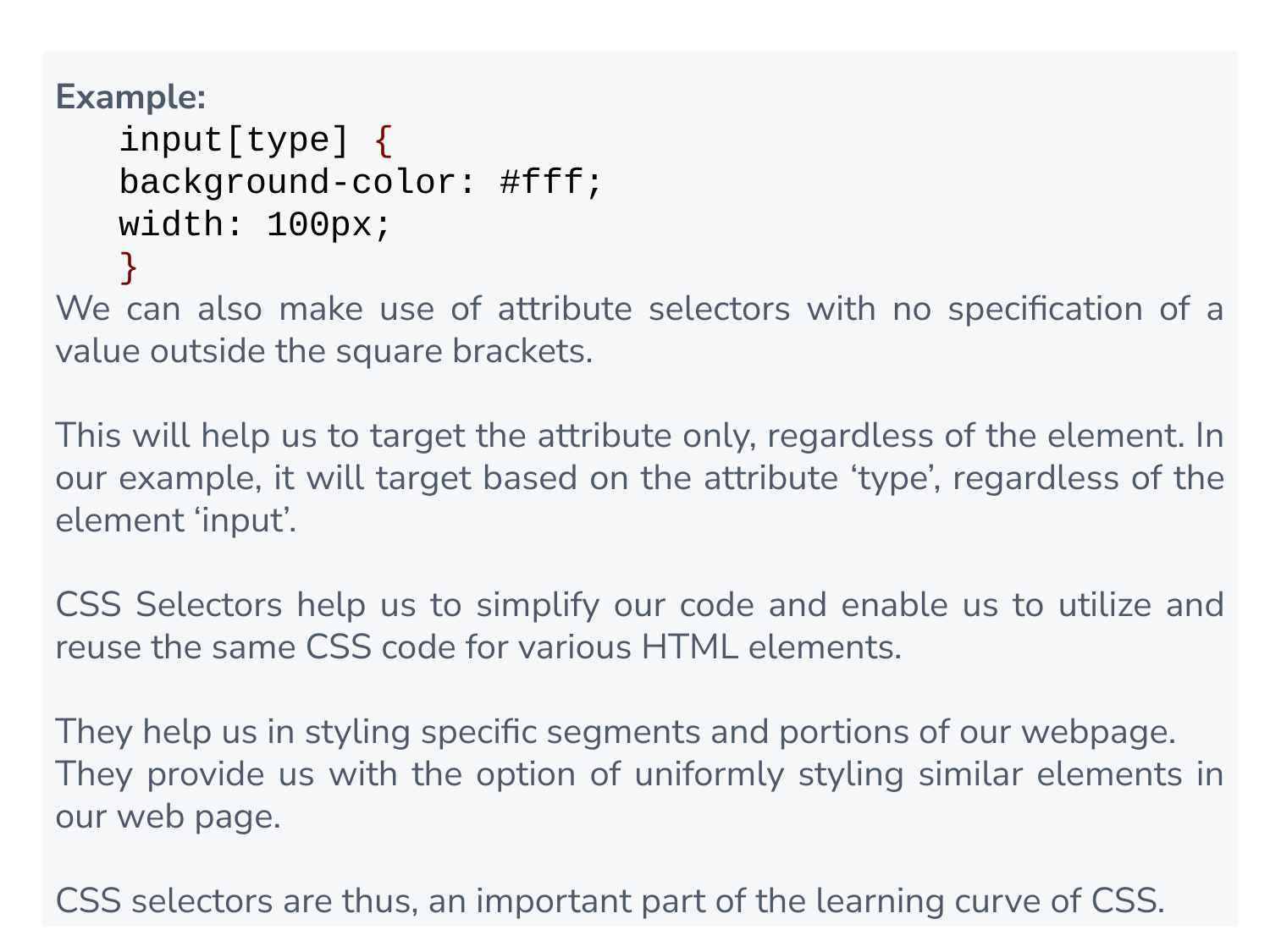

Example:
input[type] {
background-color: #fff;
width: 100px;
}
We can also make use of attribute selectors with no specification of a value outside the square brackets.

This will help us to target the attribute only, regardless of the element. In our example, it will target based on the attribute ‘type’, regardless of the element ‘input’.

CSS Selectors help us to simplify our code and enable us to utilize and reuse the same CSS code for various HTML elements.

They help us in styling specific segments and portions of our webpage.
They provide us with the option of uniformly styling similar elements in our web page.

CSS selectors are thus, an important part of the learning curve of CSS.